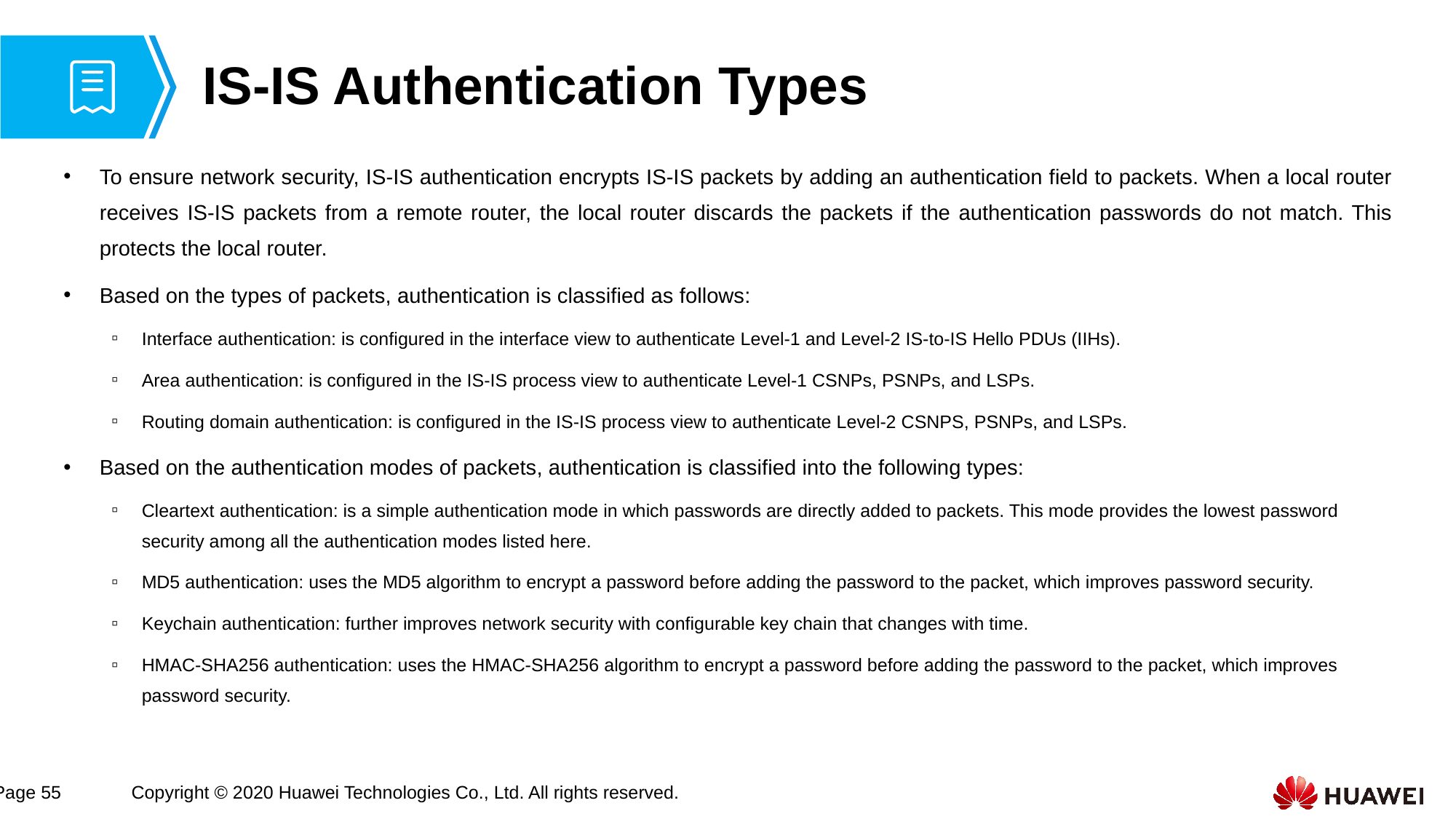

# IS-IS Authentication Types
To ensure network security, IS-IS authentication encrypts IS-IS packets by adding an authentication field to packets. When a local router receives IS-IS packets from a remote router, the local router discards the packets if the authentication passwords do not match. This protects the local router.
Based on the types of packets, authentication is classified as follows:
Interface authentication: is configured in the interface view to authenticate Level-1 and Level-2 IS-to-IS Hello PDUs (IIHs).
Area authentication: is configured in the IS-IS process view to authenticate Level-1 CSNPs, PSNPs, and LSPs.
Routing domain authentication: is configured in the IS-IS process view to authenticate Level-2 CSNPS, PSNPs, and LSPs.
Based on the authentication modes of packets, authentication is classified into the following types:
Cleartext authentication: is a simple authentication mode in which passwords are directly added to packets. This mode provides the lowest password security among all the authentication modes listed here.
MD5 authentication: uses the MD5 algorithm to encrypt a password before adding the password to the packet, which improves password security.
Keychain authentication: further improves network security with configurable key chain that changes with time.
HMAC-SHA256 authentication: uses the HMAC-SHA256 algorithm to encrypt a password before adding the password to the packet, which improves password security.